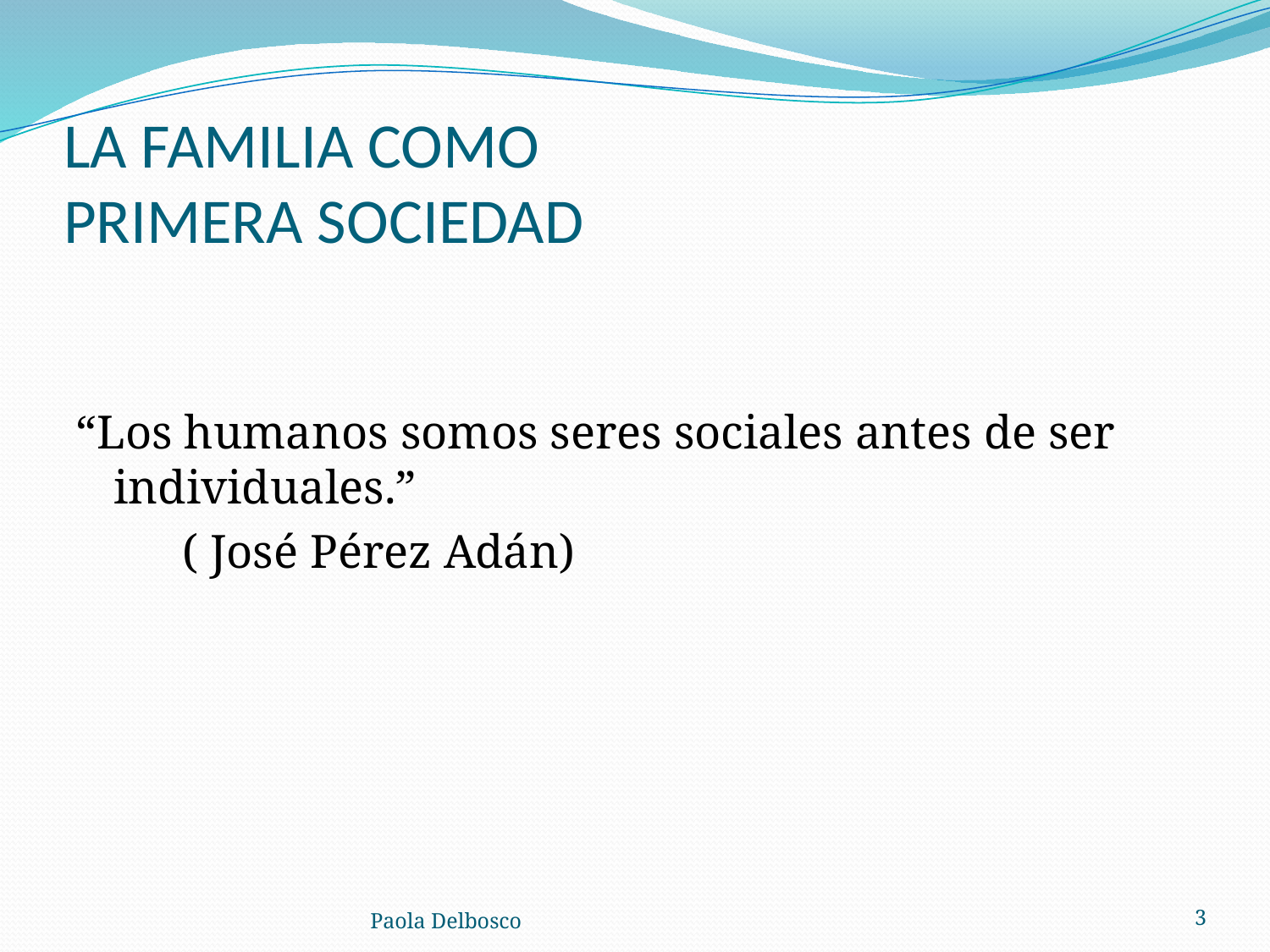

# LA FAMILIA COMO PRIMERA SOCIEDAD

“Los humanos somos seres sociales antes de ser individuales.”
         ( José Pérez Adán)
Paola Delbosco
3